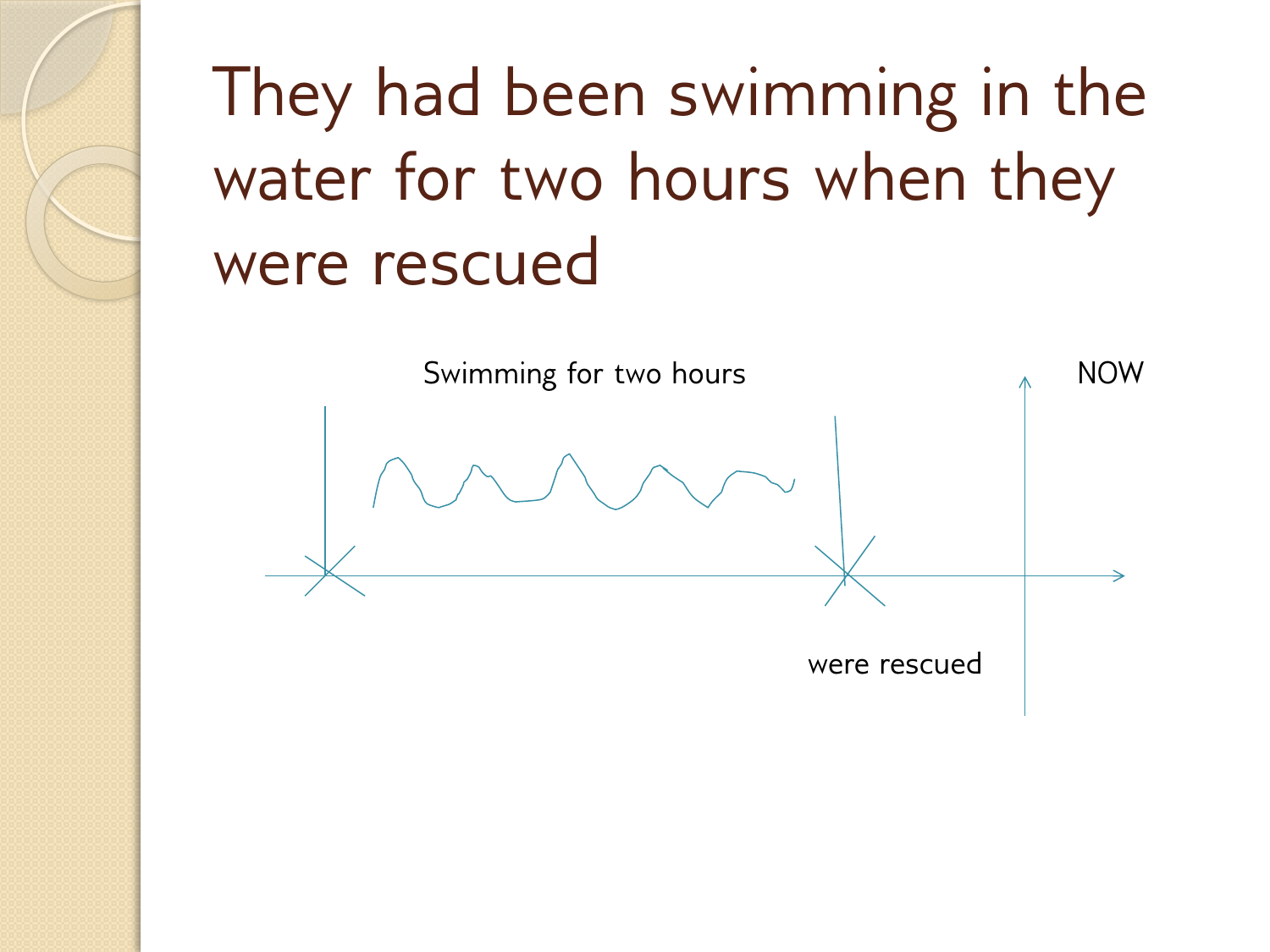

# They had been swimming in the water for two hours when they were rescued
Swimming for two hours
NOW

were rescued